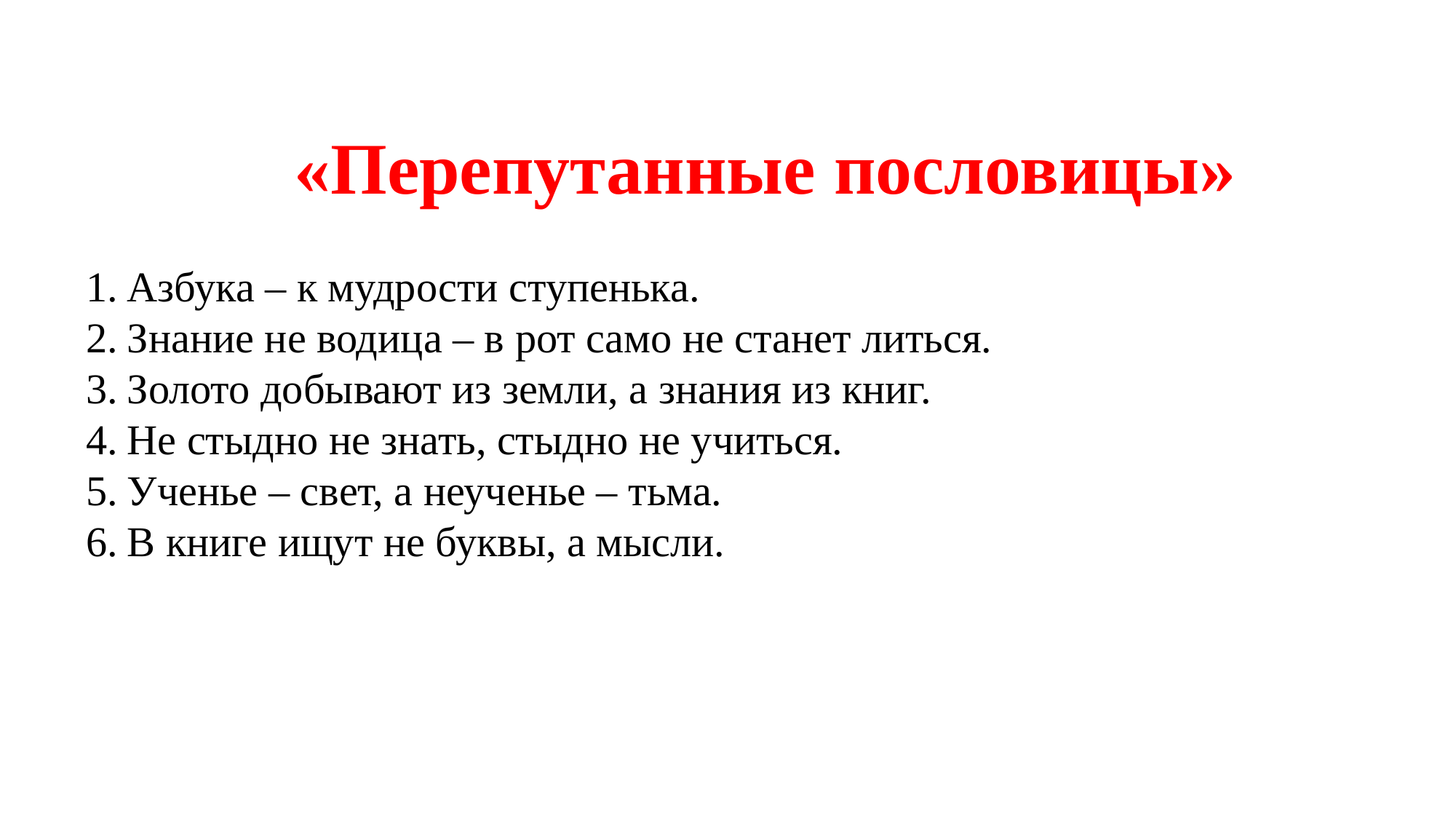

«Перепутанные пословицы»

Азбука – к мудрости ступенька.
Знание не водица – в рот само не станет литься.
Золото добывают из земли, а знания из книг.
Не стыдно не знать, стыдно не учиться.
Ученье – свет, а неученье – тьма.
В книге ищут не буквы, а мысли.